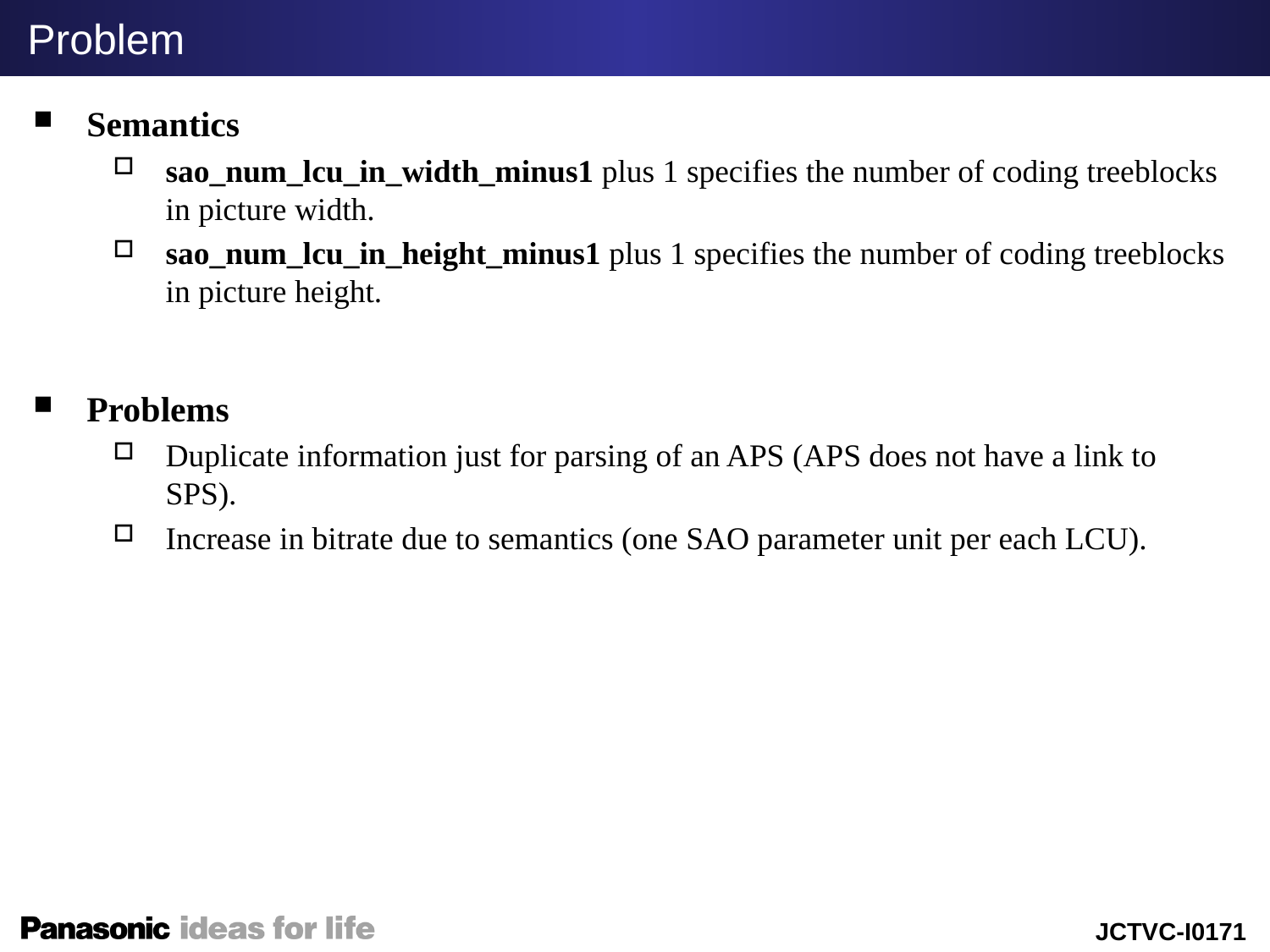

Problem
Semantics
sao_num_lcu_in_width_minus1 plus 1 specifies the number of coding treeblocks in picture width.
sao_num_lcu_in_height_minus1 plus 1 specifies the number of coding treeblocks in picture height.

Problems
Duplicate information just for parsing of an APS (APS does not have a link to SPS).
Increase in bitrate due to semantics (one SAO parameter unit per each LCU).